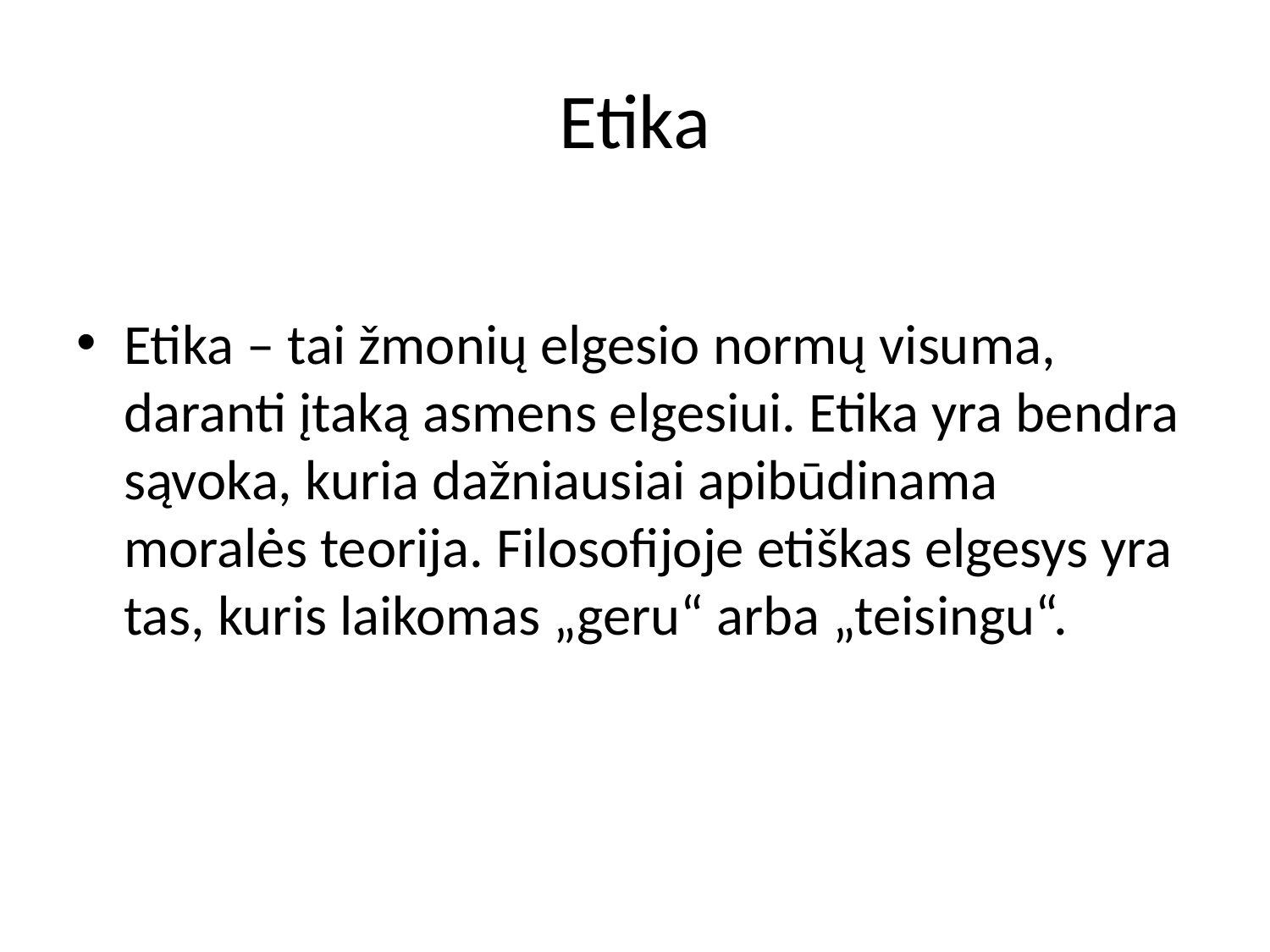

# Etika

Etika – tai žmonių elgesio normų visuma, daranti įtaką asmens elgesiui. Etika yra bendra sąvoka, kuria dažniausiai apibūdinama moralės teorija. Filosofijoje etiškas elgesys yra tas, kuris laikomas „geru“ arba „teisingu“.